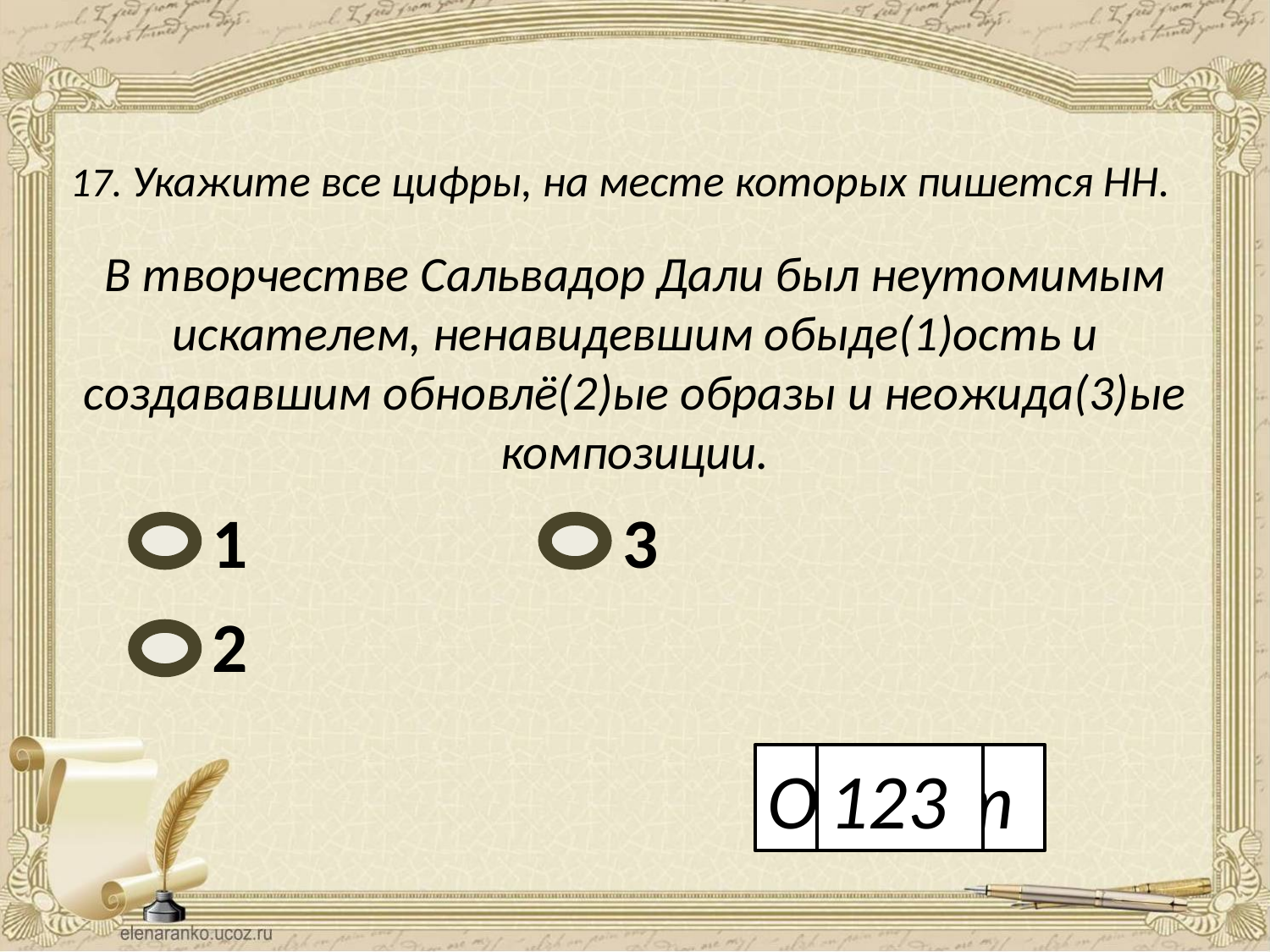

17. Укажите все цифры, на месте которых пишется НН.
В творчестве Сальвадор Дали был неутомимым искателем, ненавидевшим обыде(1)ость и создававшим обновлё(2)ые образы и неожида(3)ые композиции.
1
3

2

Ответ
123